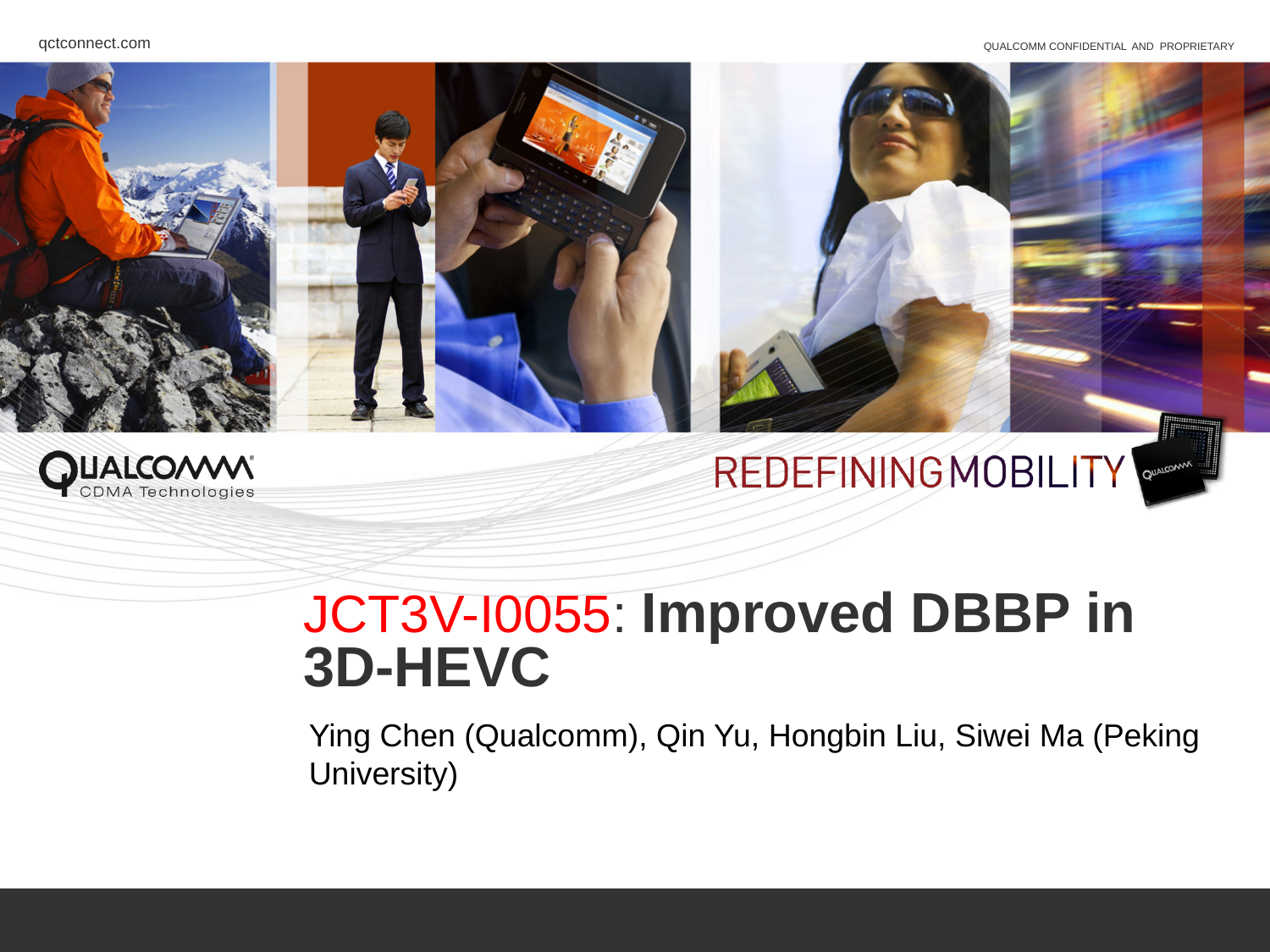

# JCT3V-I0055: Improved DBBP in 3D-HEVC
Ying Chen (Qualcomm), Qin Yu, Hongbin Liu, Siwei Ma (Peking University)